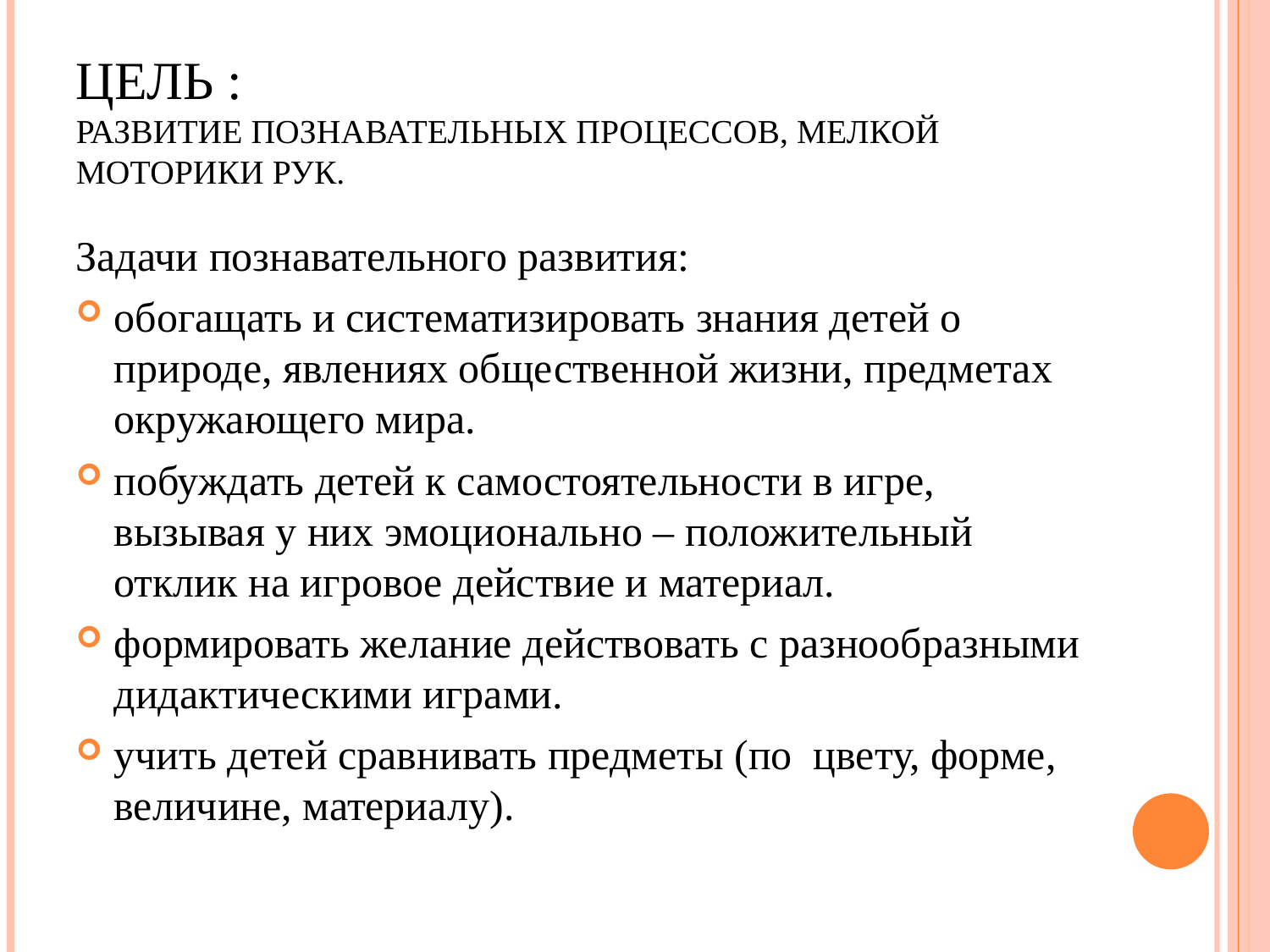

# Цель : Развитие познавательных процессов, мелкой моторики рук.
Задачи познавательного развития:
обогащать и систематизировать знания детей о природе, явлениях общественной жизни, предметах окружающего мира.
побуждать детей к самостоятельности в игре, вызывая у них эмоционально – положительный отклик на игровое действие и материал.
формировать желание действовать с разнообразными дидактическими играми.
учить детей сравнивать предметы (по  цвету, форме, величине, материалу).